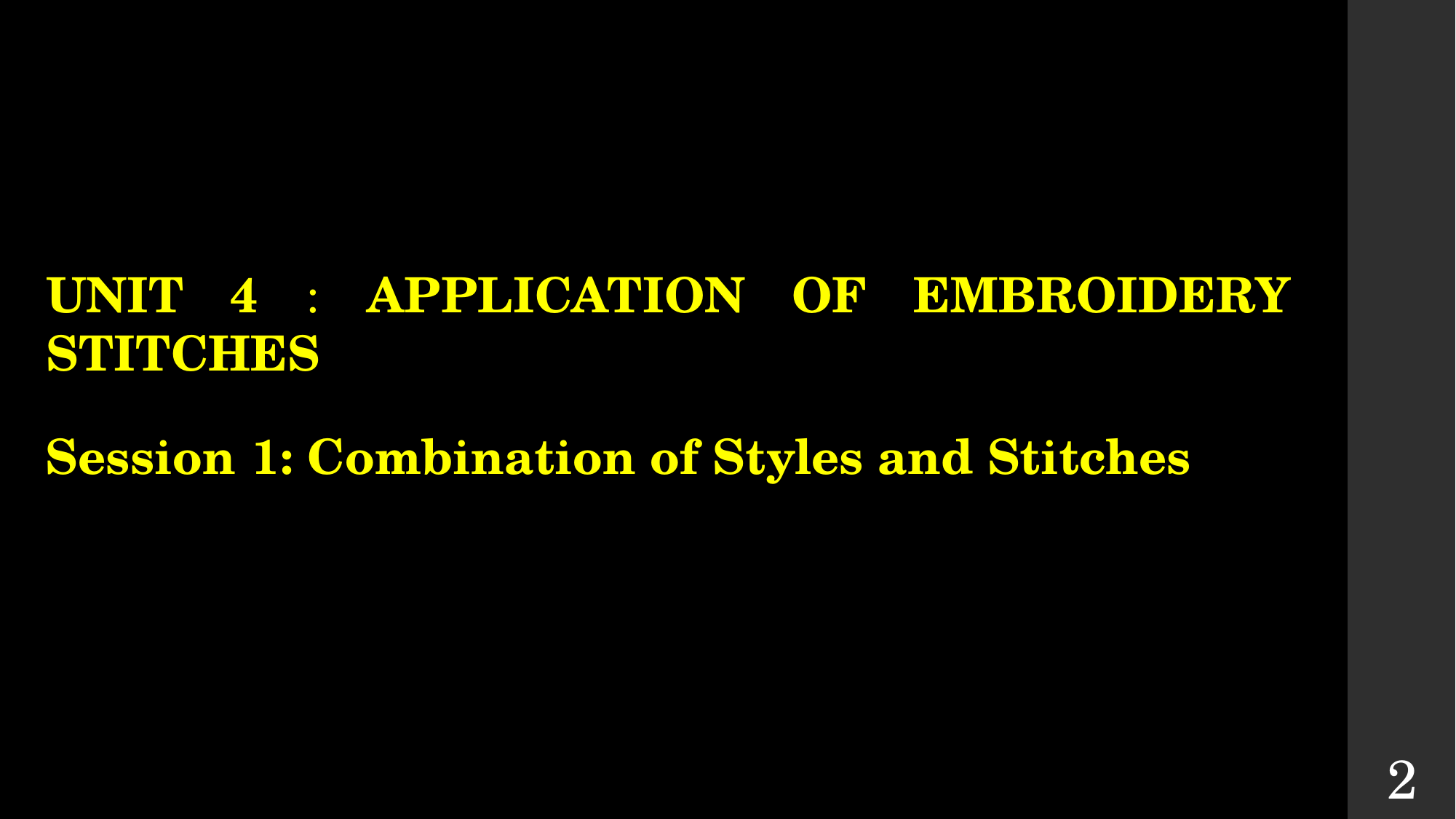

UNIT 4 : APPLICATION OF EMBROIDERY STITCHES

Session 1: Combination of Styles and Stitches
2